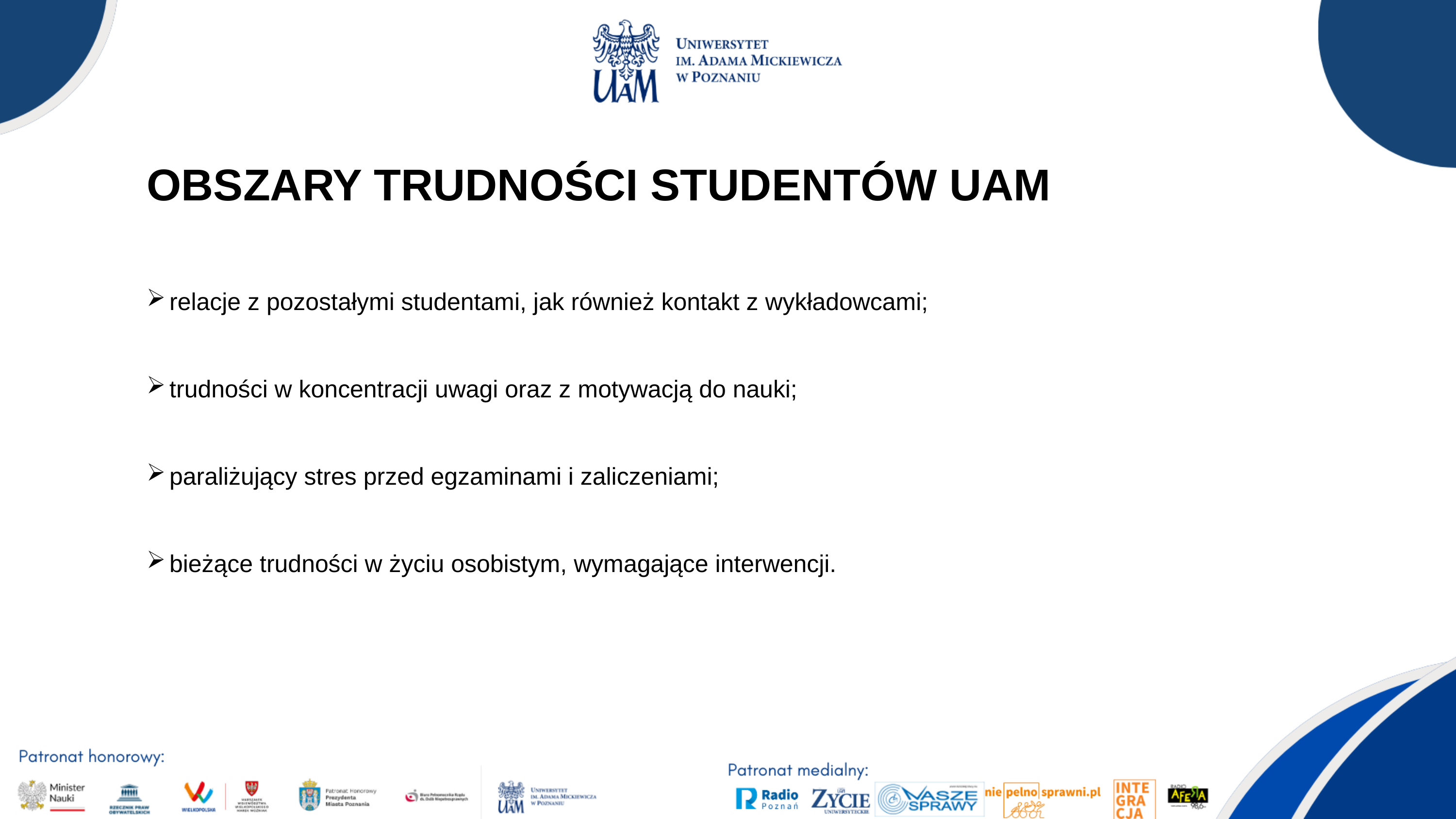

OBSZARY TRUDNOŚCI STUDENTÓW UAM
relacje z pozostałymi studentami, jak również kontakt z wykładowcami;

trudności w koncentracji uwagi oraz z motywacją do nauki;

paraliżujący stres przed egzaminami i zaliczeniami;

bieżące trudności w życiu osobistym, wymagające interwencji.